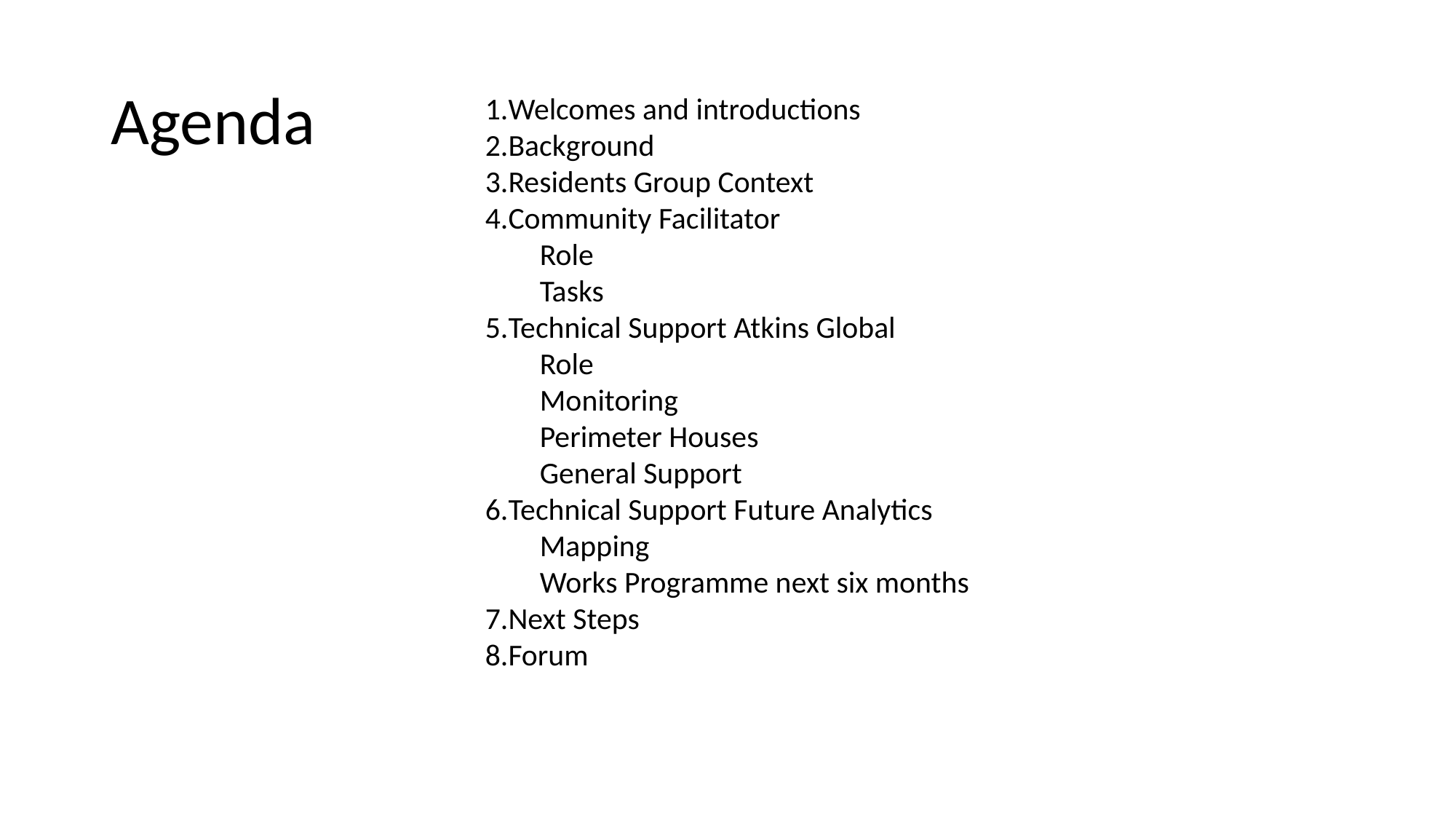

# Agenda
Welcomes and introductions
Background
Residents Group Context
Community Facilitator
Role
Tasks
Technical Support Atkins Global
Role
Monitoring
Perimeter Houses
General Support
Technical Support Future Analytics
Mapping
Works Programme next six months
Next Steps
Forum